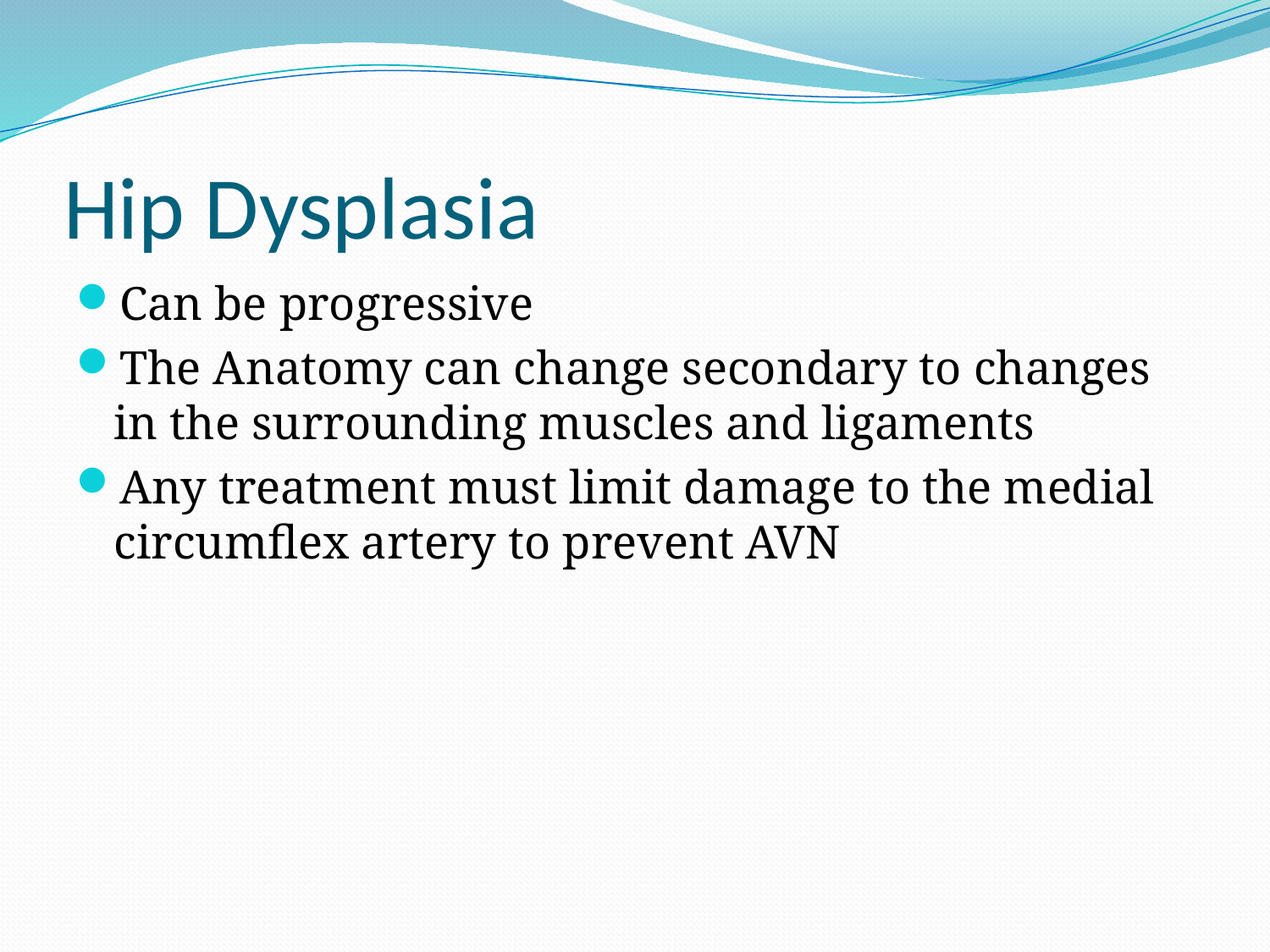

# Hip Dysplasia
Can be progressive
The Anatomy can change secondary to changes in the surrounding muscles and ligaments
Any treatment must limit damage to the medial circumflex artery to prevent AVN